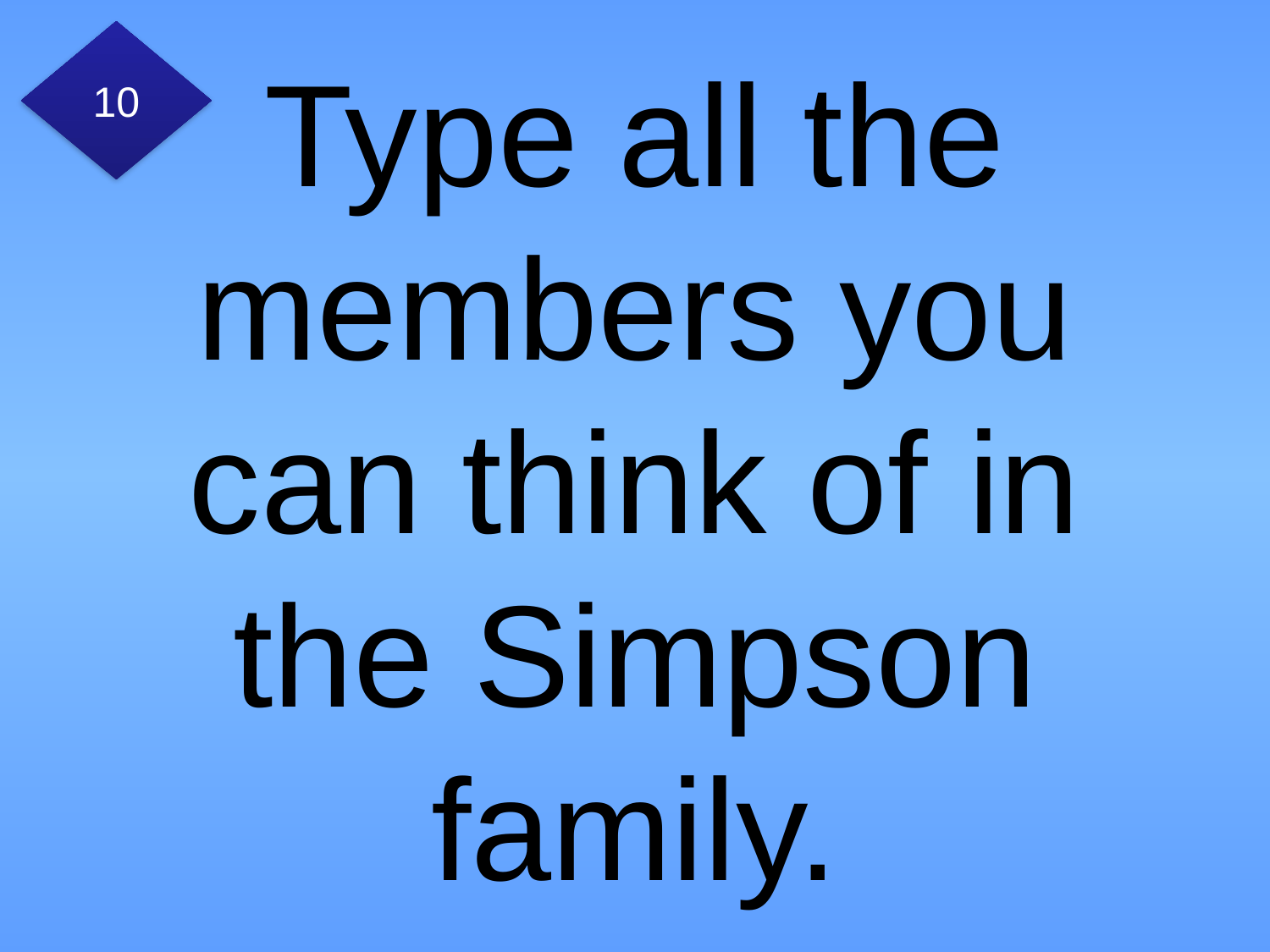

10
# Type all the members you can think of in the Simpson family.